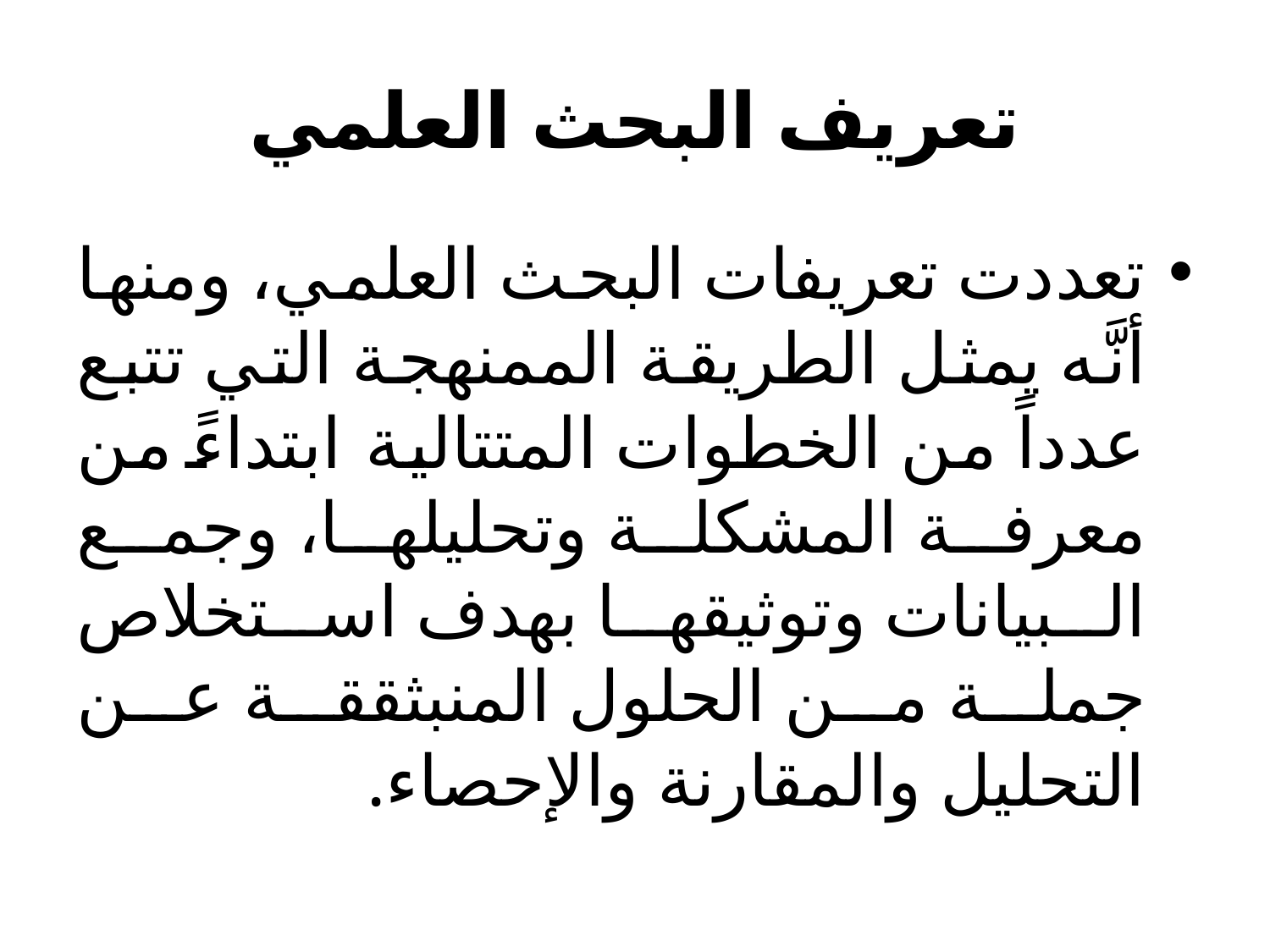

# تعريف البحث العلمي
تعددت تعريفات البحث العلمي، ومنها أنَّه يمثل الطريقة الممنهجة التي تتبع عدداً من الخطوات المتتالية ابتداءً من معرفة المشكلة وتحليلها، وجمع البيانات وتوثيقها بهدف استخلاص جملة من الحلول المنبثققة عن التحليل والمقارنة والإحصاء.